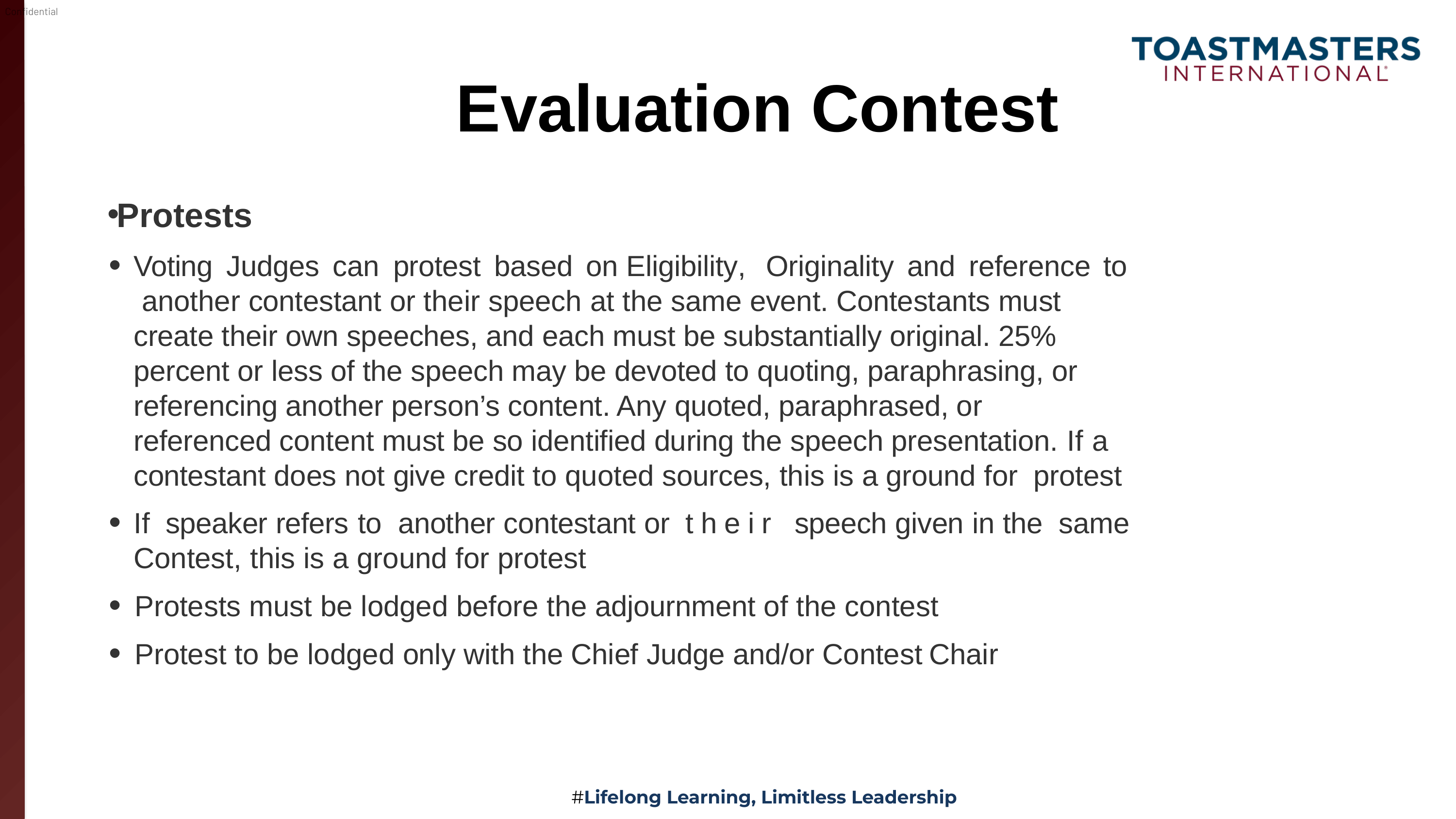

# Evaluation Contest
Protests
Voting Judges can protest based on Eligibility, Originality and reference to  another contestant or their speech at the same event. Contestants must create their own speeches, and each must be substantially original. 25% percent or less of the speech may be devoted to quoting, paraphrasing, or referencing another person’s content. Any quoted, paraphrased, or referenced content must be so identified during the speech presentation. If a contestant does not give credit to quoted sources, this is a ground for protest
If speaker refers to  another contestant or their speech given in the  same Contest, this is a ground for protest
Protests must be lodged before the adjournment of the contest
Protest to be lodged only with the Chief Judge and/or Contest Chair